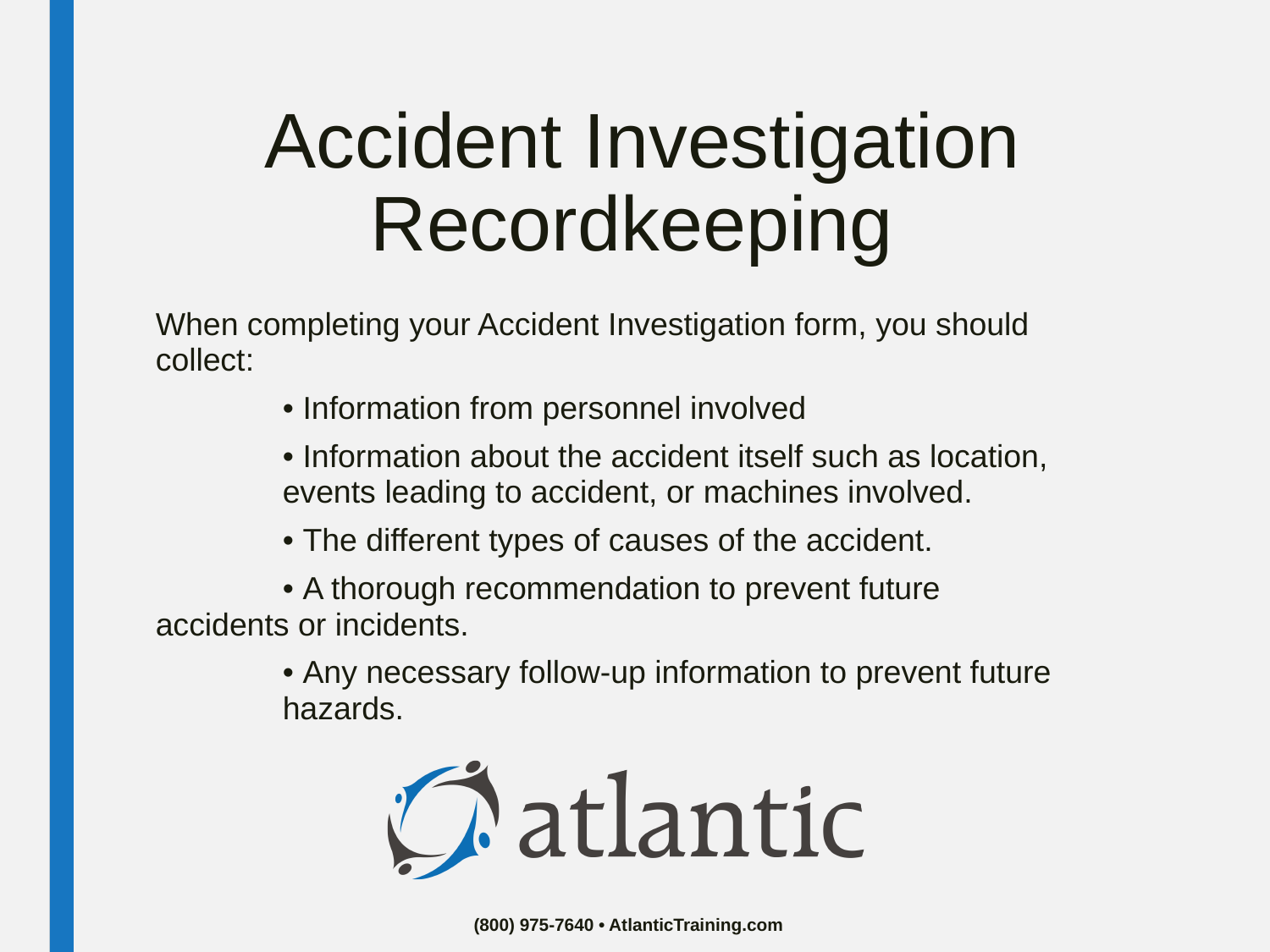

# Accident Investigation Recordkeeping
When completing your Accident Investigation form, you should collect:
	• Information from personnel involved
	• Information about the accident itself such as location, 	events leading to accident, or machines involved.
	• The different types of causes of the accident.
	• A thorough recommendation to prevent future 	accidents or incidents.
	• Any necessary follow-up information to prevent future 	hazards.
(800) 975-7640 • AtlanticTraining.com